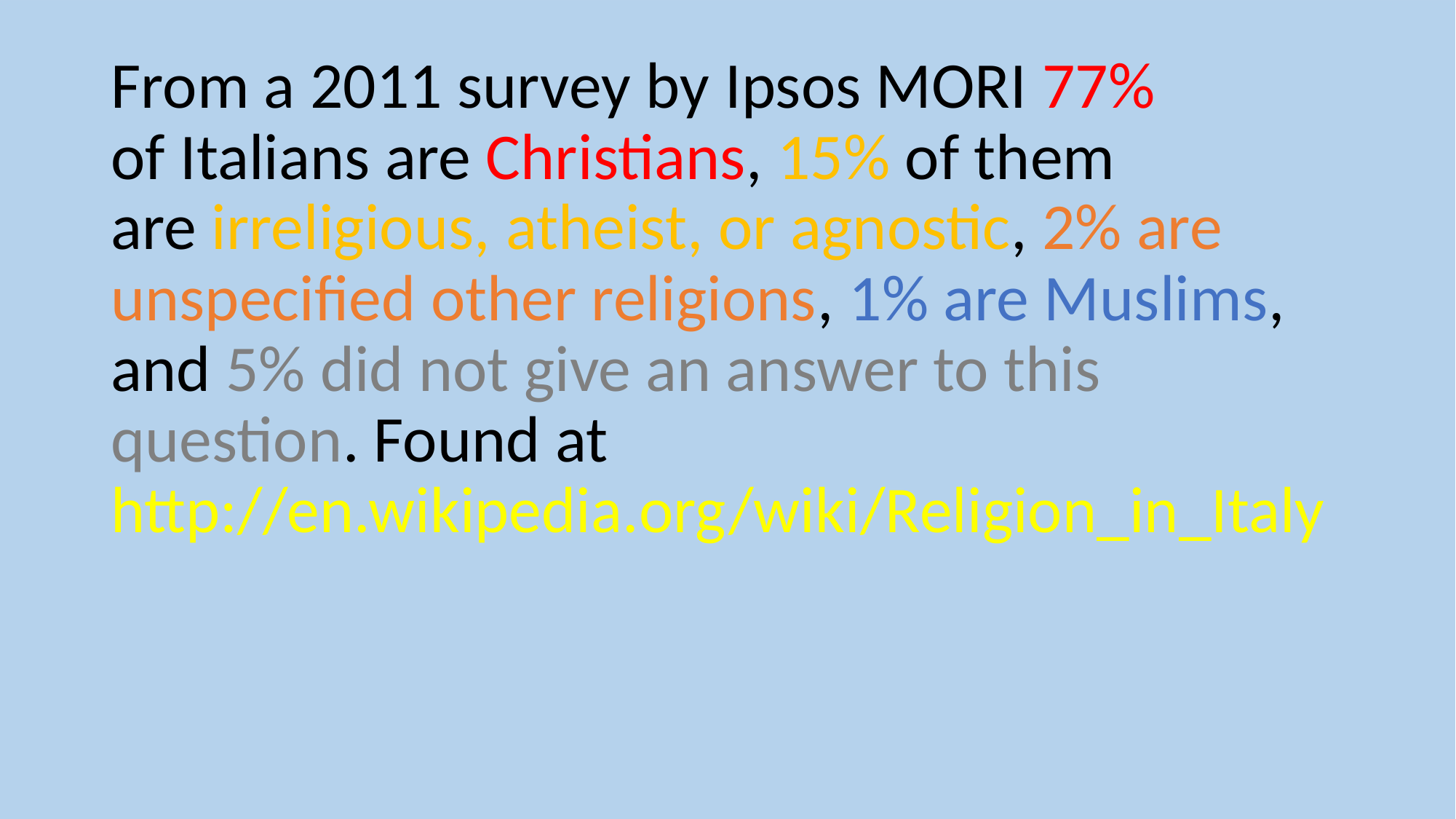

# From a 2011 survey by Ipsos MORI 77% of Italians are Christians, 15% of them are irreligious, atheist, or agnostic, 2% are unspecified other religions, 1% are Muslims, and 5% did not give an answer to this question. Found at http://en.wikipedia.org/wiki/Religion_in_Italy